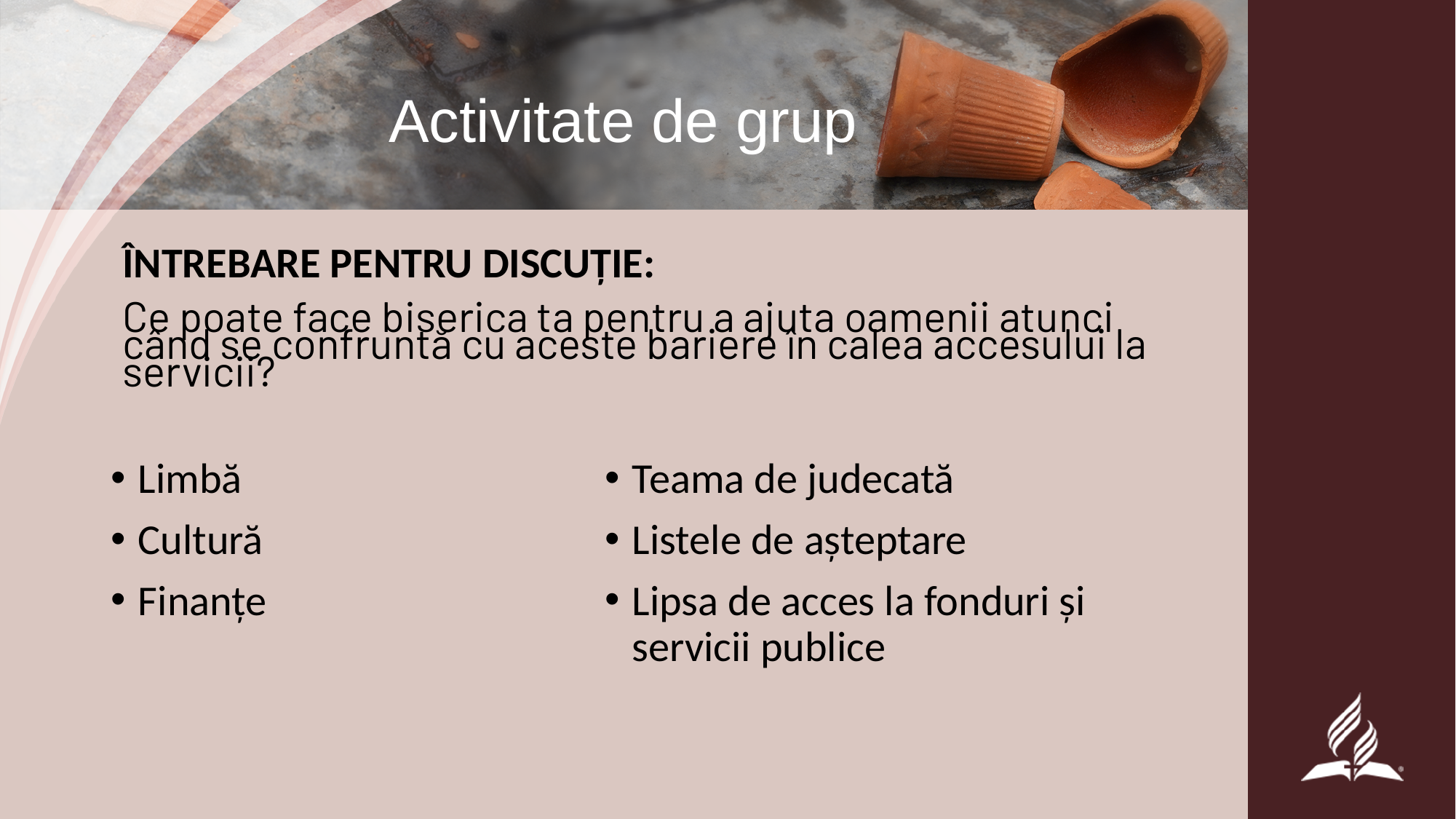

# Activitate de grup
ÎNTREBARE PENTRU DISCUȚIE:

Ce poate face biserica ta pentru a ajuta oamenii atunci când se confruntă cu aceste bariere în calea accesului la servicii?

Limbă
Cultură
Finanțe

Teama de judecată
Listele de așteptare
Lipsa de acces la fonduri și servicii publice